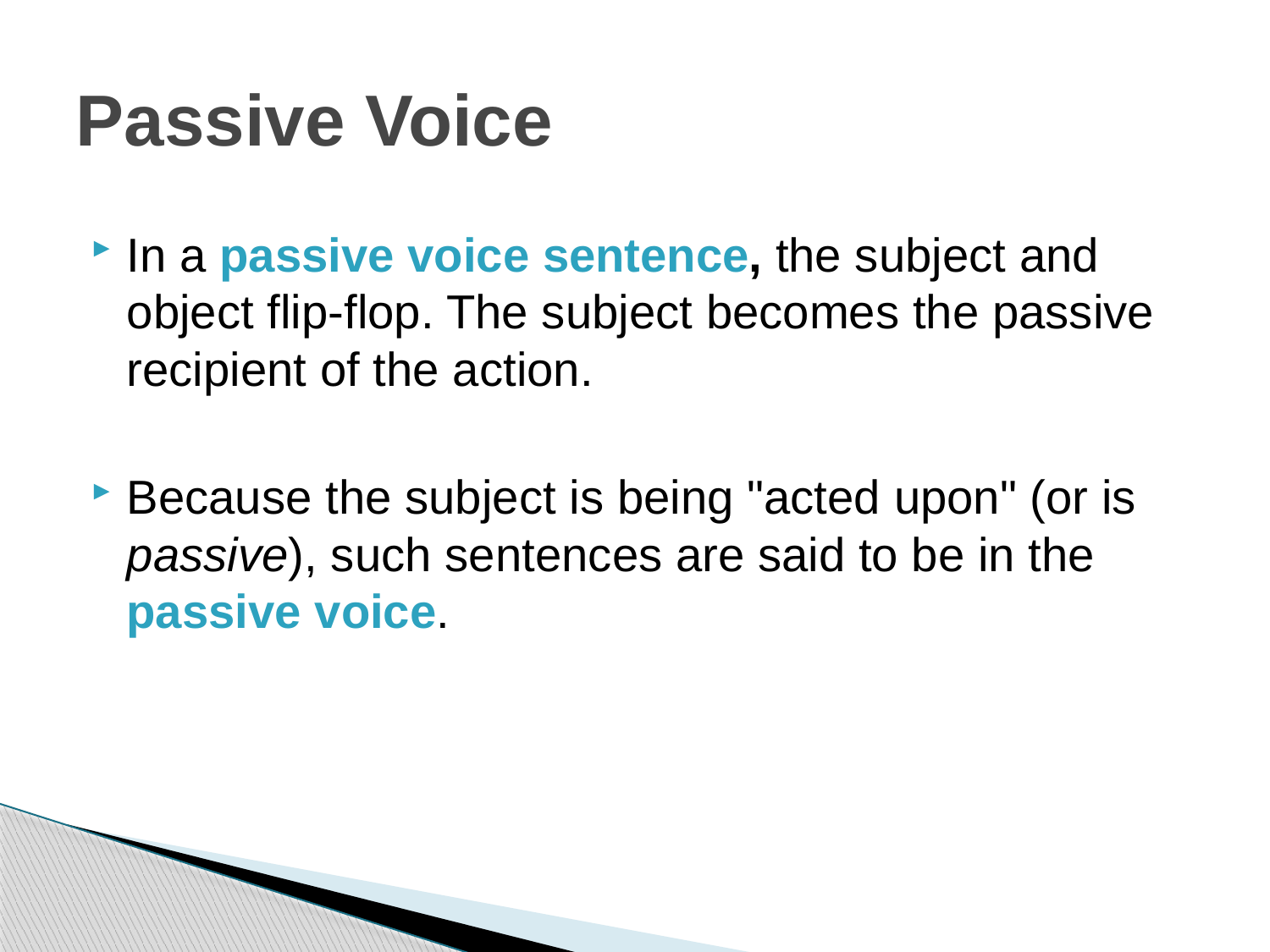

# Passive Voice
In a passive voice sentence, the subject and object flip-flop. The subject becomes the passive recipient of the action.

Because the subject is being "acted upon" (or is passive), such sentences are said to be in the passive voice.